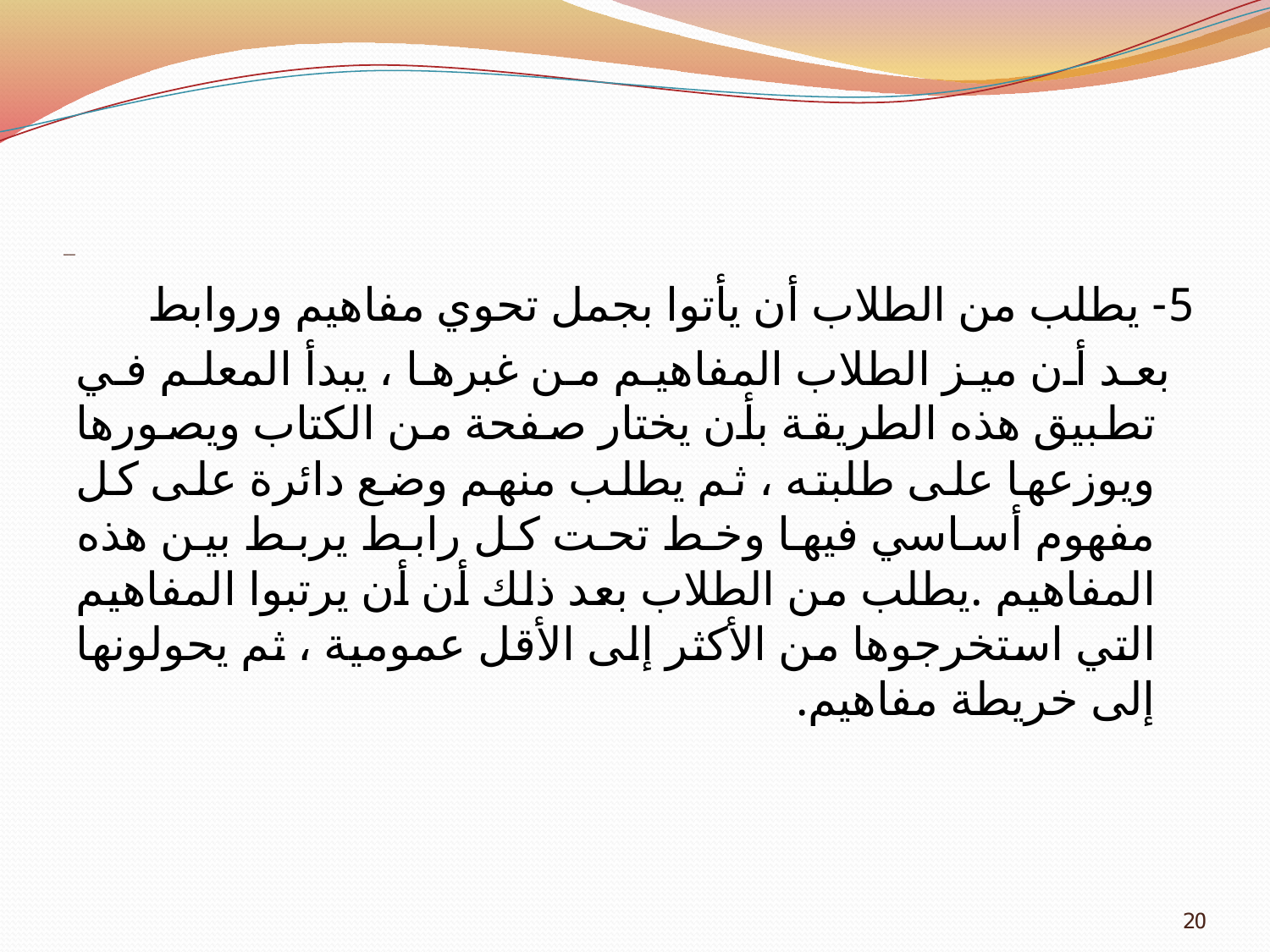

# __
5- يطلب من الطلاب أن يأتوا بجمل تحوي مفاهيم وروابط
  بعد أن ميز الطلاب المفاهيم من غبرها ، يبدأ المعلم في تطبيق هذه الطريقة بأن يختار صفحة من الكتاب ويصورها ويوزعها على طلبته ، ثم يطلب منهم وضع دائرة على كل مفهوم أساسي فيها وخط تحت كل رابط يربط بين هذه المفاهيم .يطلب من الطلاب بعد ذلك أن أن يرتبوا المفاهيم التي استخرجوها من الأكثر إلى الأقل عمومية ، ثم يحولونها إلى خريطة مفاهيم.
20